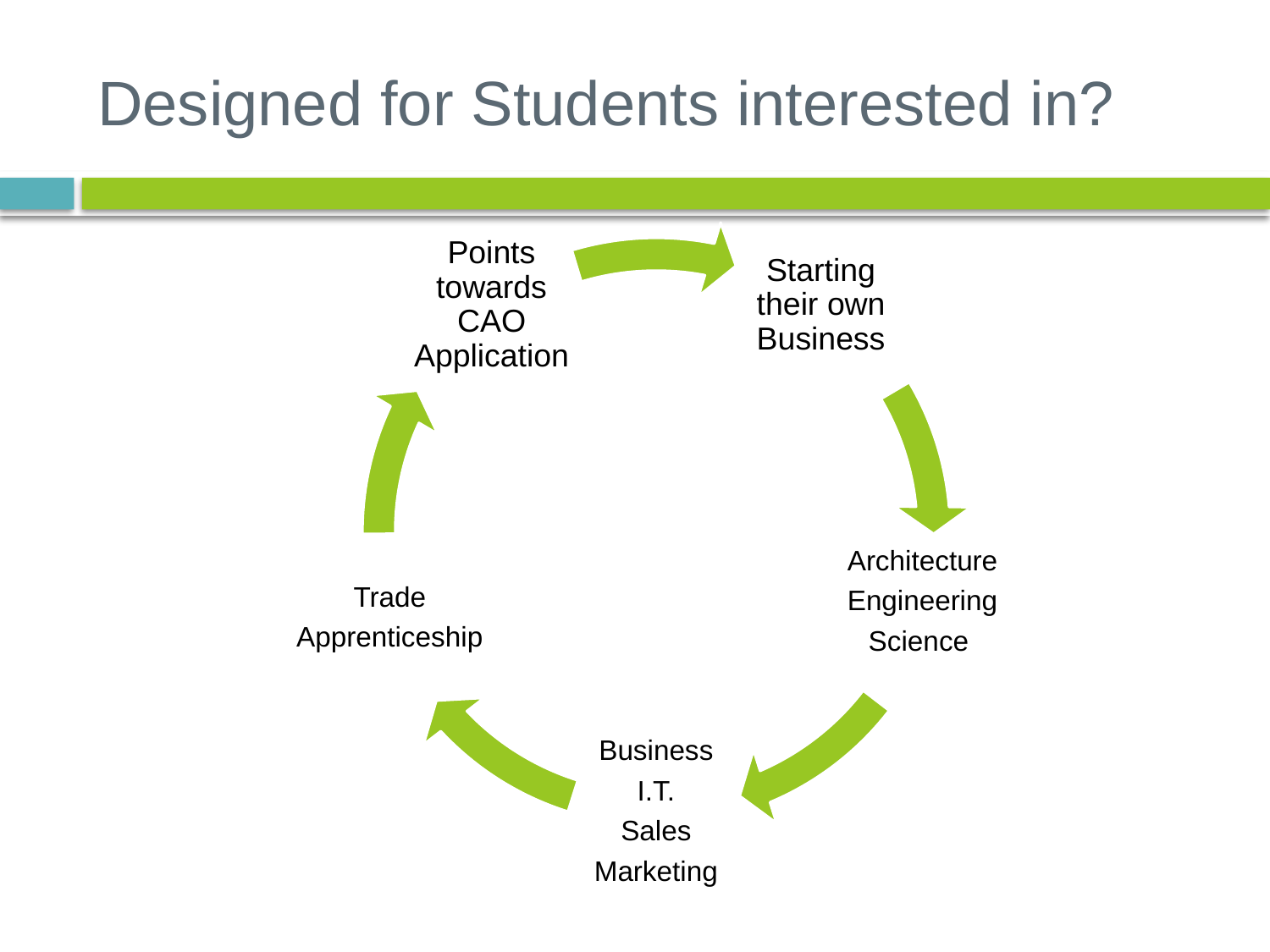

# Designed for Students interested in?
Starting their own Business
Architecture
Engineering
Science

Business
I.T.
Sales
Marketing
Trade
Apprenticeship
Points towards CAO Application